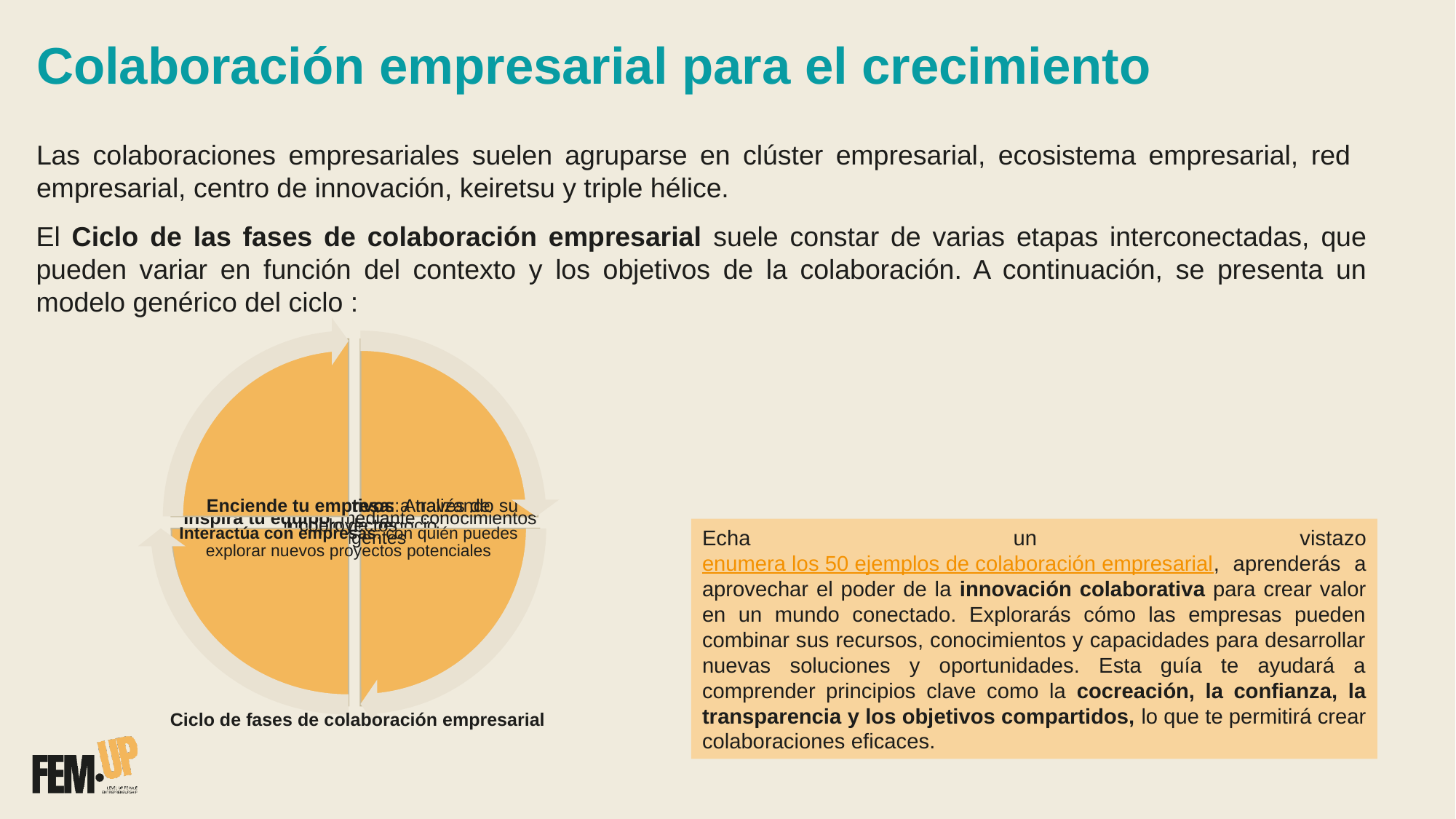

Colaboración empresarial para el crecimiento
Las colaboraciones empresariales suelen agruparse en clúster empresarial, ecosistema empresarial, red empresarial, centro de innovación, keiretsu y triple hélice.
El Ciclo de las fases de colaboración empresarial suele constar de varias etapas interconectadas, que pueden variar en función del contexto y los objetivos de la colaboración. A continuación, se presenta un modelo genérico del ciclo :
Identifique tus activos: Analizando su modelo de negocio
Inspira tu equipo: mediante conocimientos inteligentes

Interactúa con empresas: con quién puedes explorar nuevos proyectos potenciales
Enciende tu empresa: a través de coproyectos
Echa un vistazo enumera los 50 ejemplos de colaboración empresarial, aprenderás a aprovechar el poder de la innovación colaborativa para crear valor en un mundo conectado. Explorarás cómo las empresas pueden combinar sus recursos, conocimientos y capacidades para desarrollar nuevas soluciones y oportunidades. Esta guía te ayudará a comprender principios clave como la cocreación, la confianza, la transparencia y los objetivos compartidos, lo que te permitirá crear colaboraciones eficaces.
Ciclo de fases de colaboración empresarial